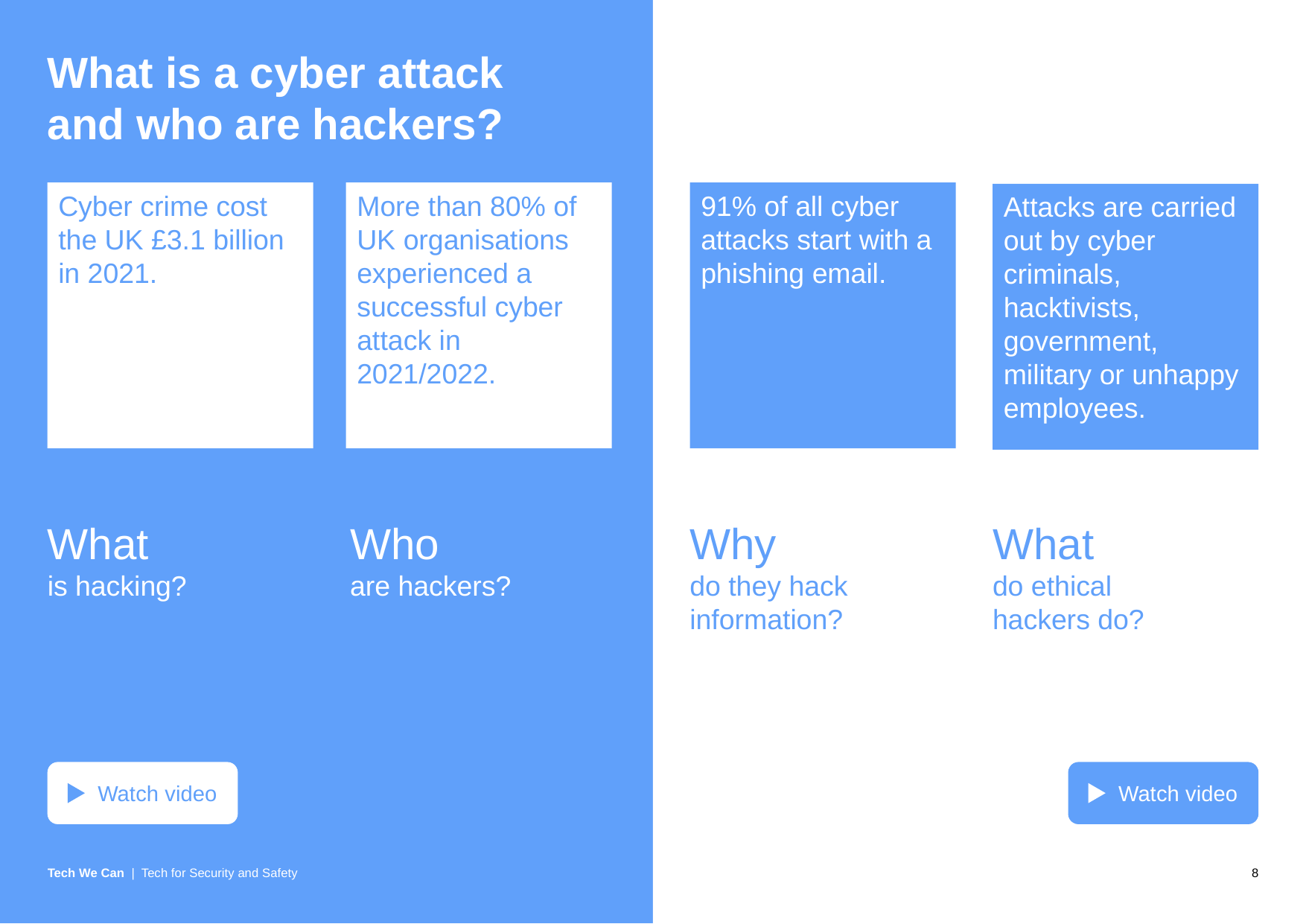

# What is a cyber attack and who are hackers?
Cyber crime cost the UK £3.1 billion in 2021.
More than 80% of UK organisations experienced a successful cyber attack in 2021/2022.
91% of all cyber attacks start with a phishing email.

Attacks are carried
out by cyber criminals, hacktivists, government, military or unhappy employees.
What
is hacking?
Who
are hackers?
Why
do they hack information?
What
do ethical
hackers do?

Watch video

Watch video

8